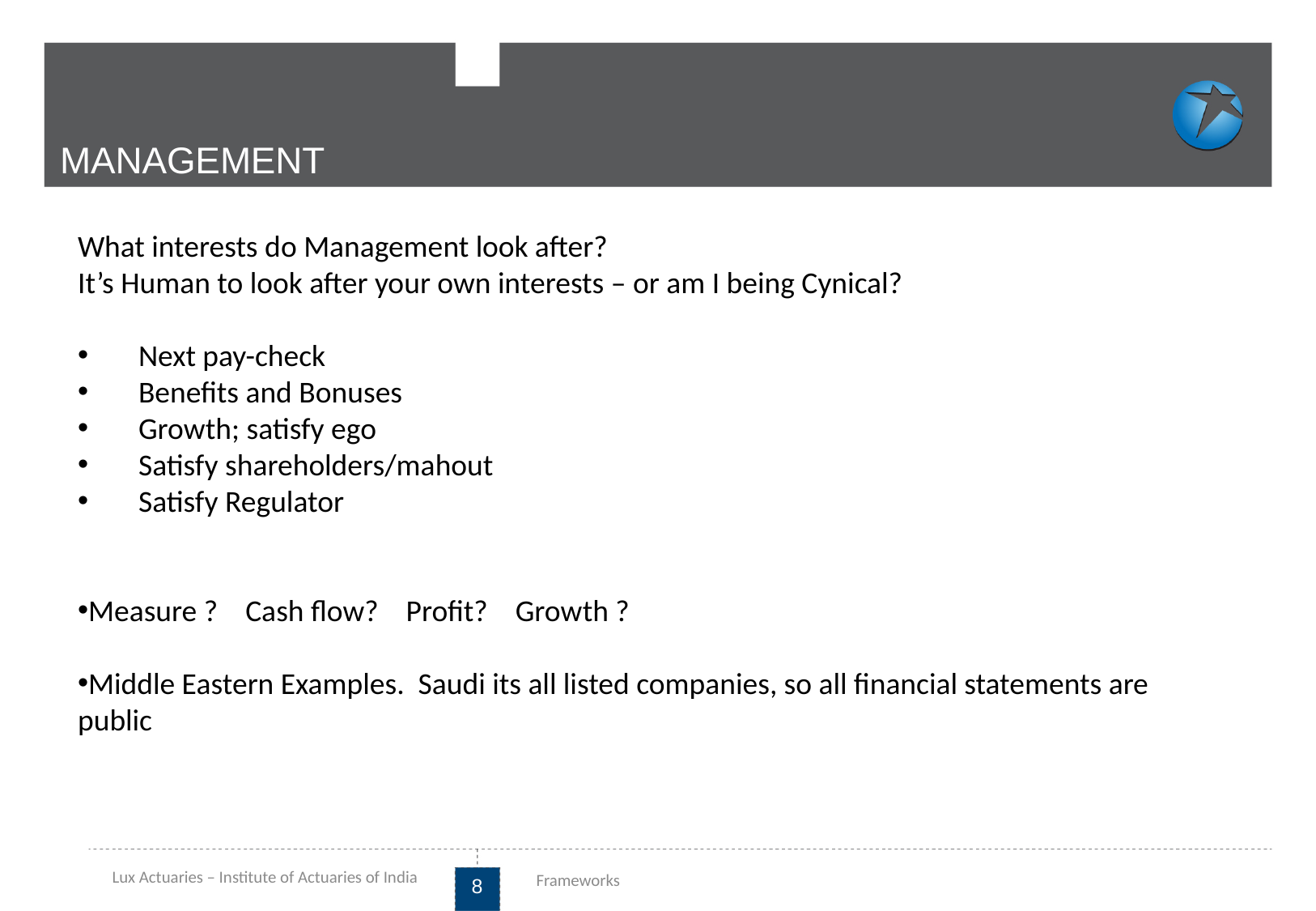

MANAGEMENT

What interests do Management look after?
It’s Human to look after your own interests – or am I being Cynical?

Next pay-check
Benefits and Bonuses
Growth; satisfy ego
Satisfy shareholders/mahout
Satisfy Regulator

Measure ?    Cash flow?    Profit?    Growth ?

Middle Eastern Examples.  Saudi its all listed companies, so all financial statements are public

Lux Actuaries – Institute of Actuaries of India
Frameworks
8